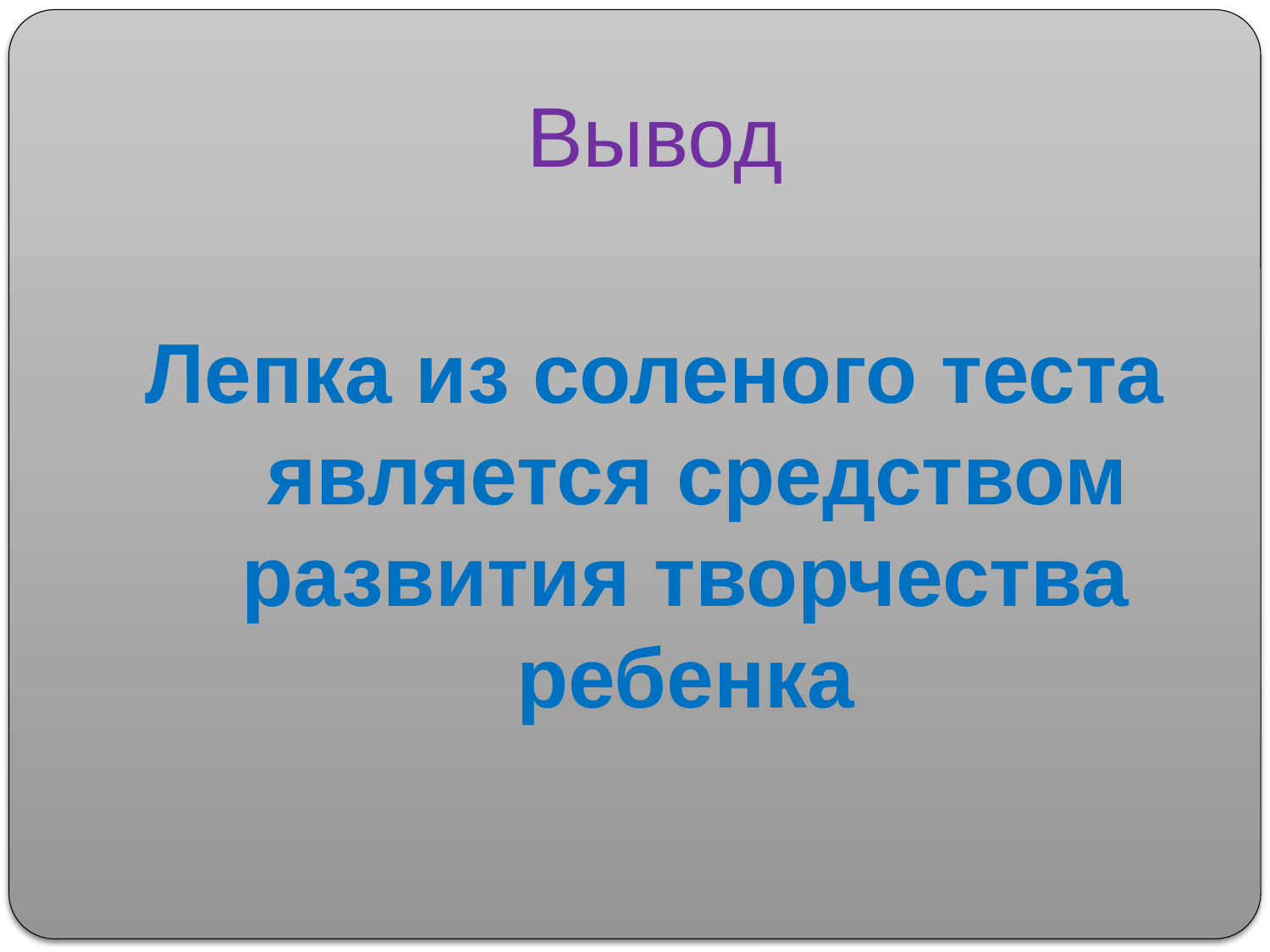

# Вывод

Лепка из соленого теста   является средством развития творчества ребенка